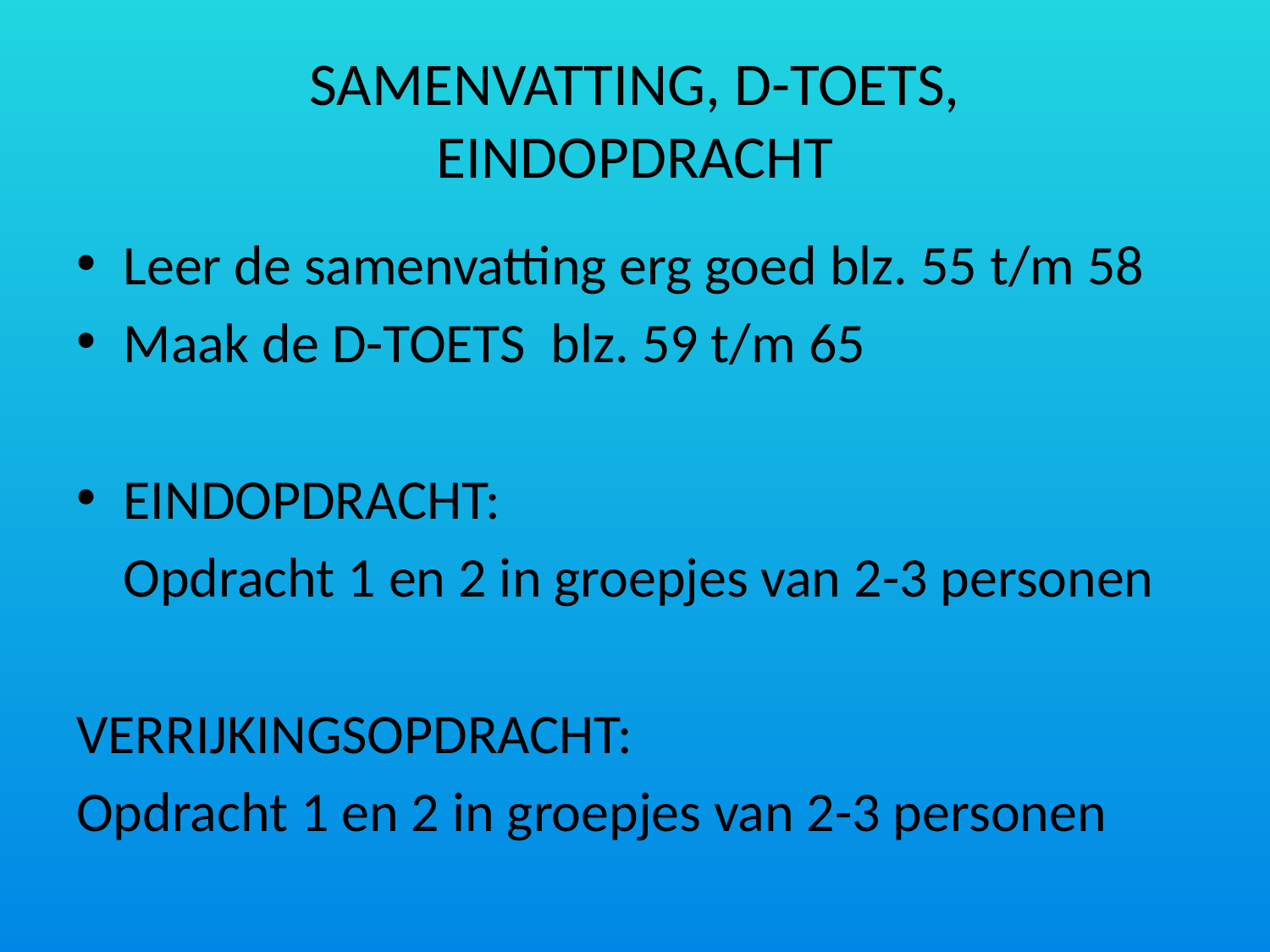

# SAMENVATTING, D-TOETS, EINDOPDRACHT
Leer de samenvatting erg goed blz. 55 t/m 58
Maak de D-TOETS  blz. 59 t/m 65

EINDOPDRACHT:
 	Opdracht 1 en 2 in groepjes van 2-3 personen

VERRIJKINGSOPDRACHT:
Opdracht 1 en 2 in groepjes van 2-3 personen